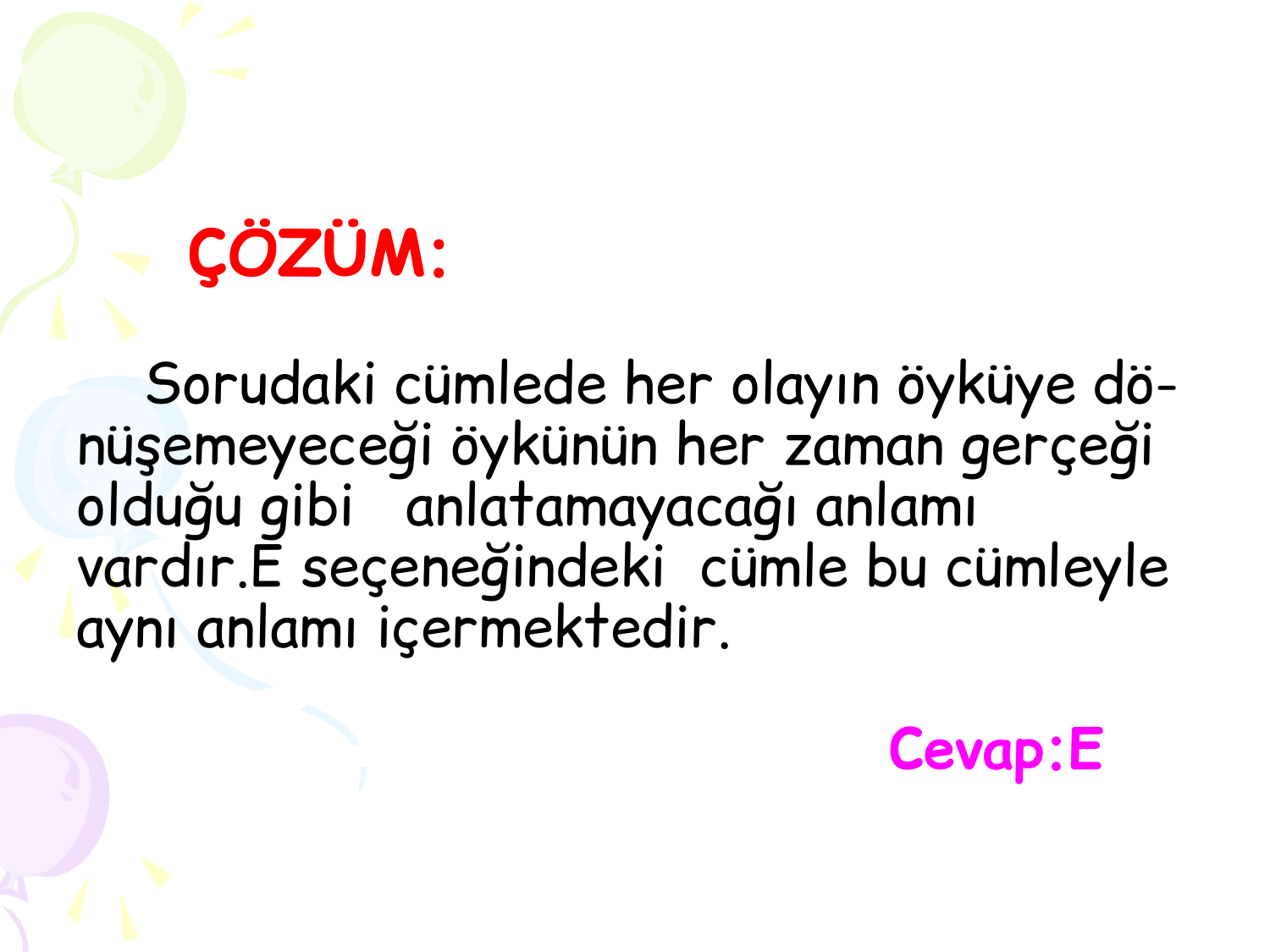

# ÇÖZÜM: Sorudaki cümlede her olayın öyküye dö- nüşemeyeceği öykünün her zaman gerçeği olduğu gibi   anlatamayacağı anlamı vardır.E seçeneğindeki  cümle bu cümleyle aynı anlamı içermektedir. Cevap:E